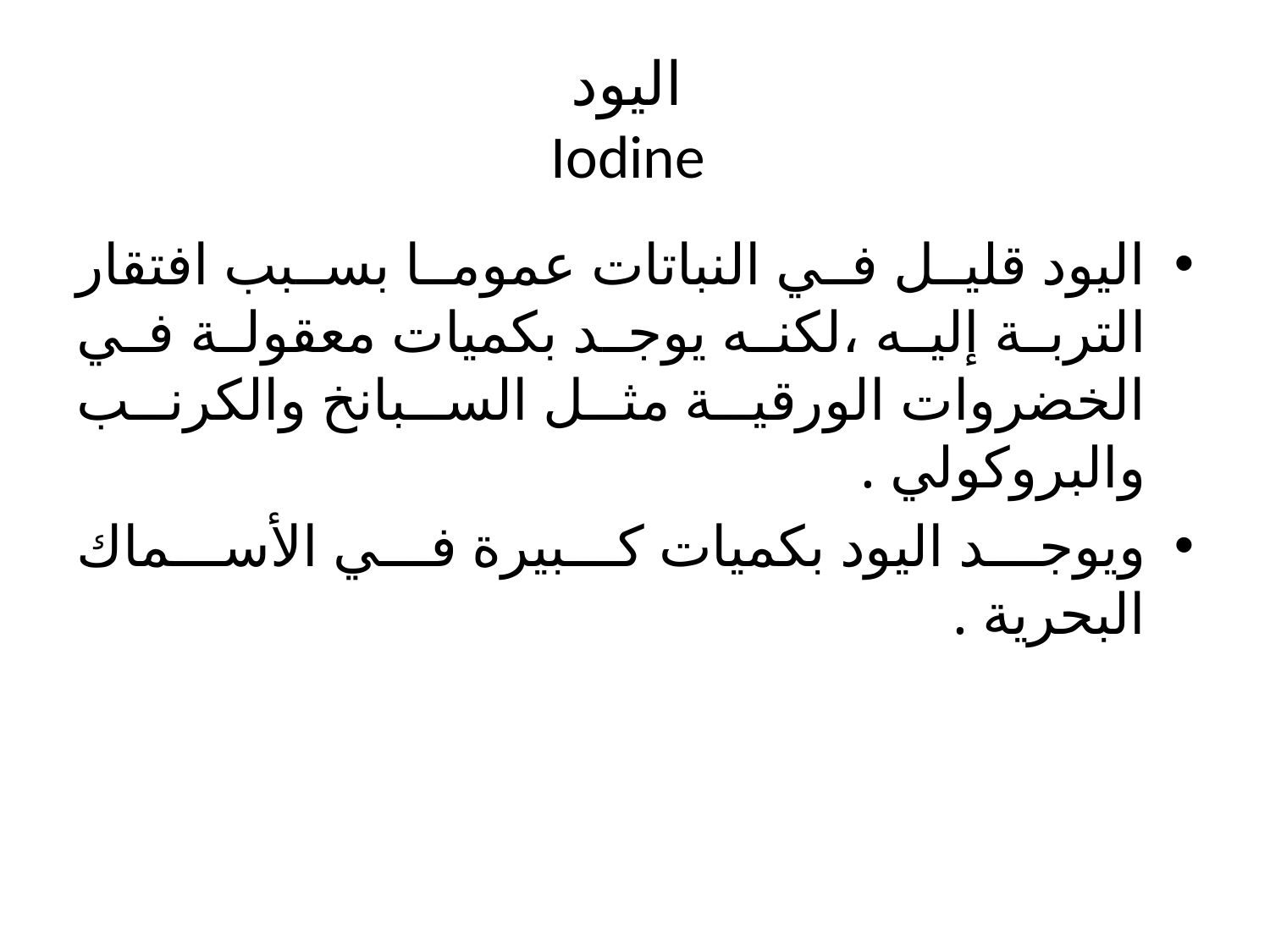

# اليود Iodine
اليود قليل في النباتات عموما بسبب افتقار التربة إليه ،لكنه يوجد بكميات معقولة في الخضروات الورقية مثل السبانخ والكرنب والبروكولي .
ويوجد اليود بكميات كبيرة في الأسماك البحرية .